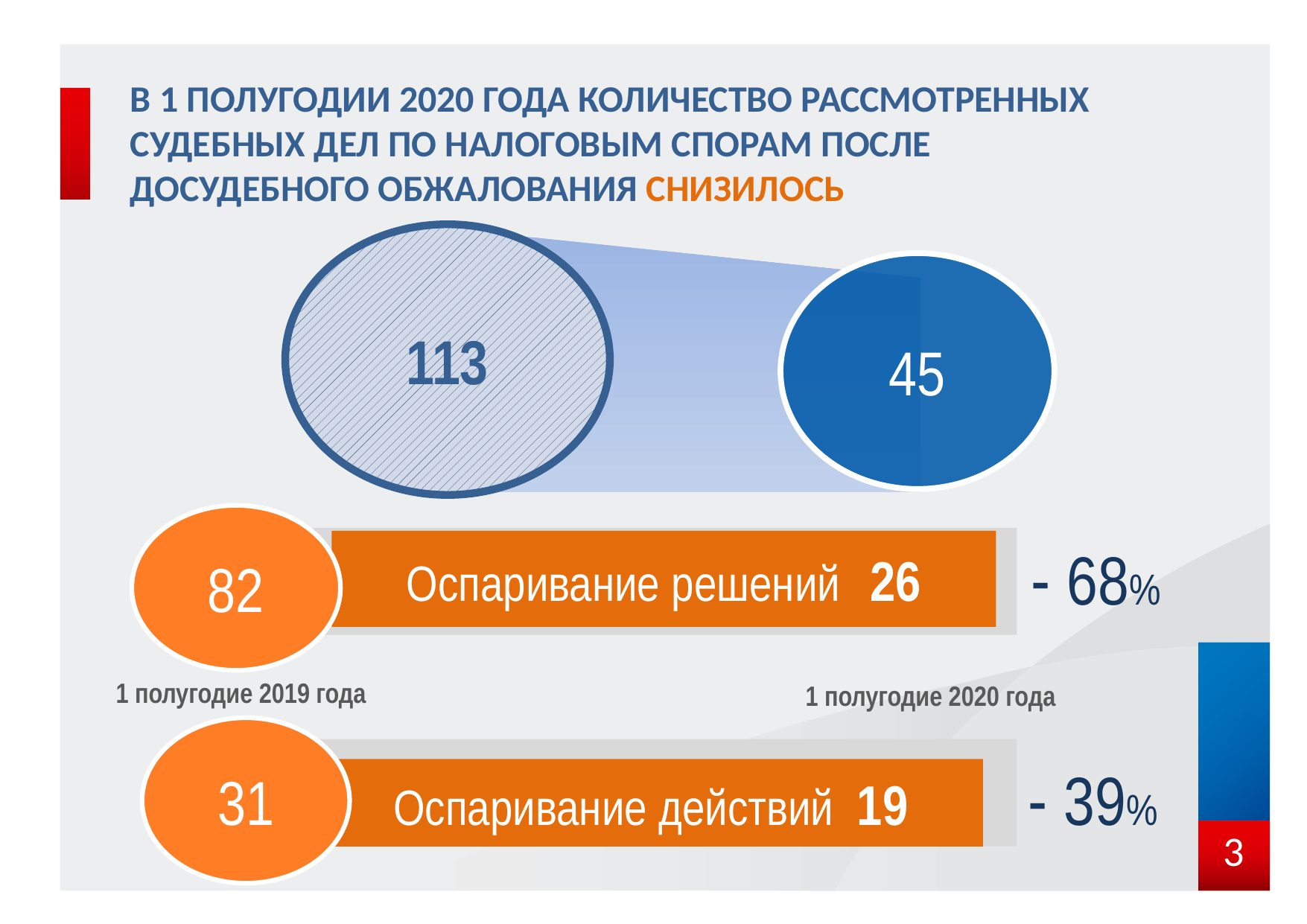

# В 1 ПОЛУГОДИИ 2020 ГОДА КОЛИЧЕСТВО РАССМОТРЕННЫХ СУДЕБНЫХ ДЕЛ ПО НАЛОГОВЫМ СПОРАМ ПОСЛЕ ДОСУДЕБНОГО ОБЖАЛОВАНИЯ СНИЗИЛОСЬ
113

45
82

- 68%
Оспаривание решений    26
1 полугодие 2019 года
1 полугодие 2020 года
31

- 39%
Оспаривание действий  19
3